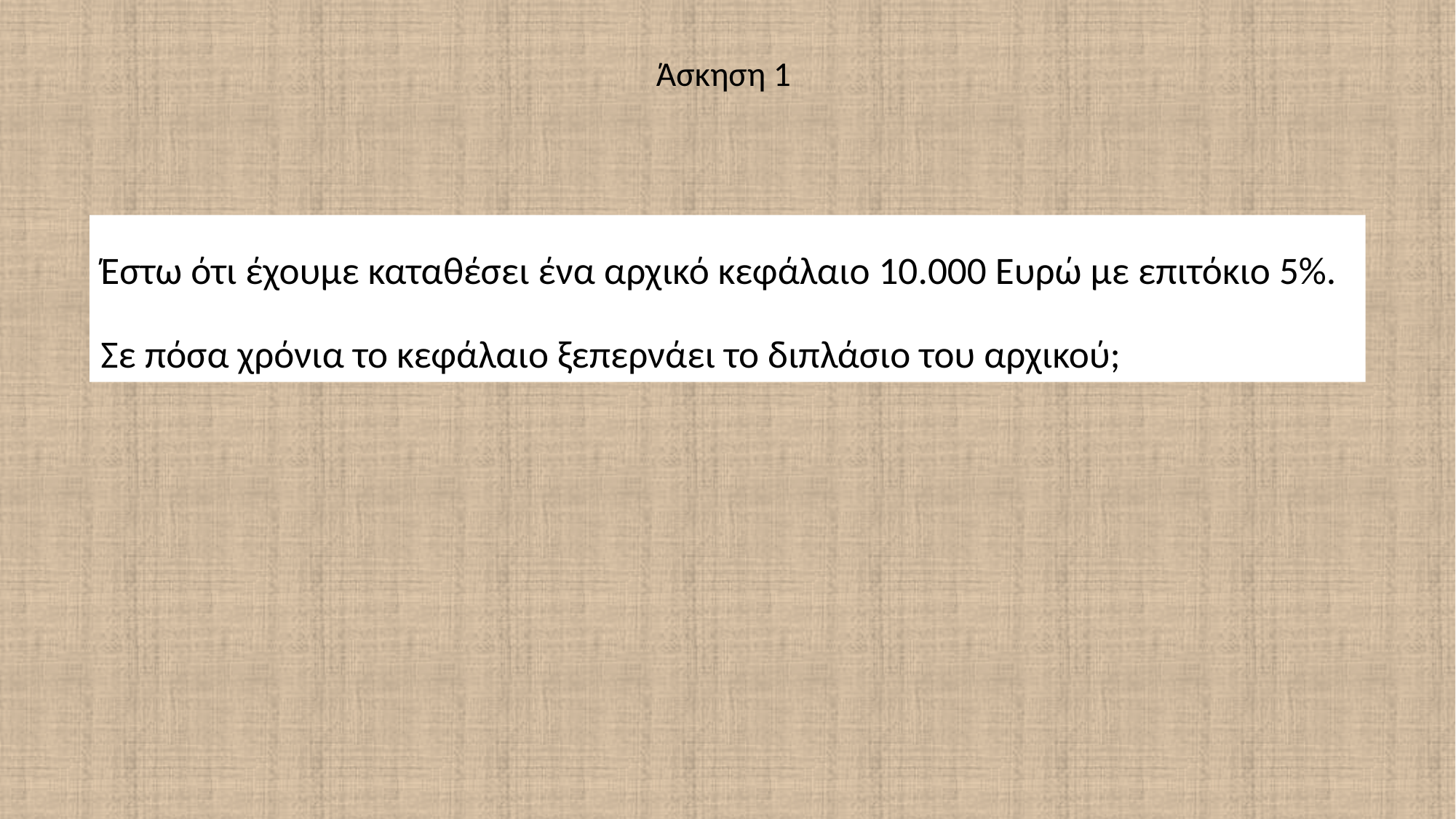

# Άσκηση 1
Έστω ότι έχουμε καταθέσει ένα αρχικό κεφάλαιο 10.000 Ευρώ με επιτόκιο 5%.

Σε πόσα χρόνια το κεφάλαιο ξεπερνάει το διπλάσιο του αρχικού;